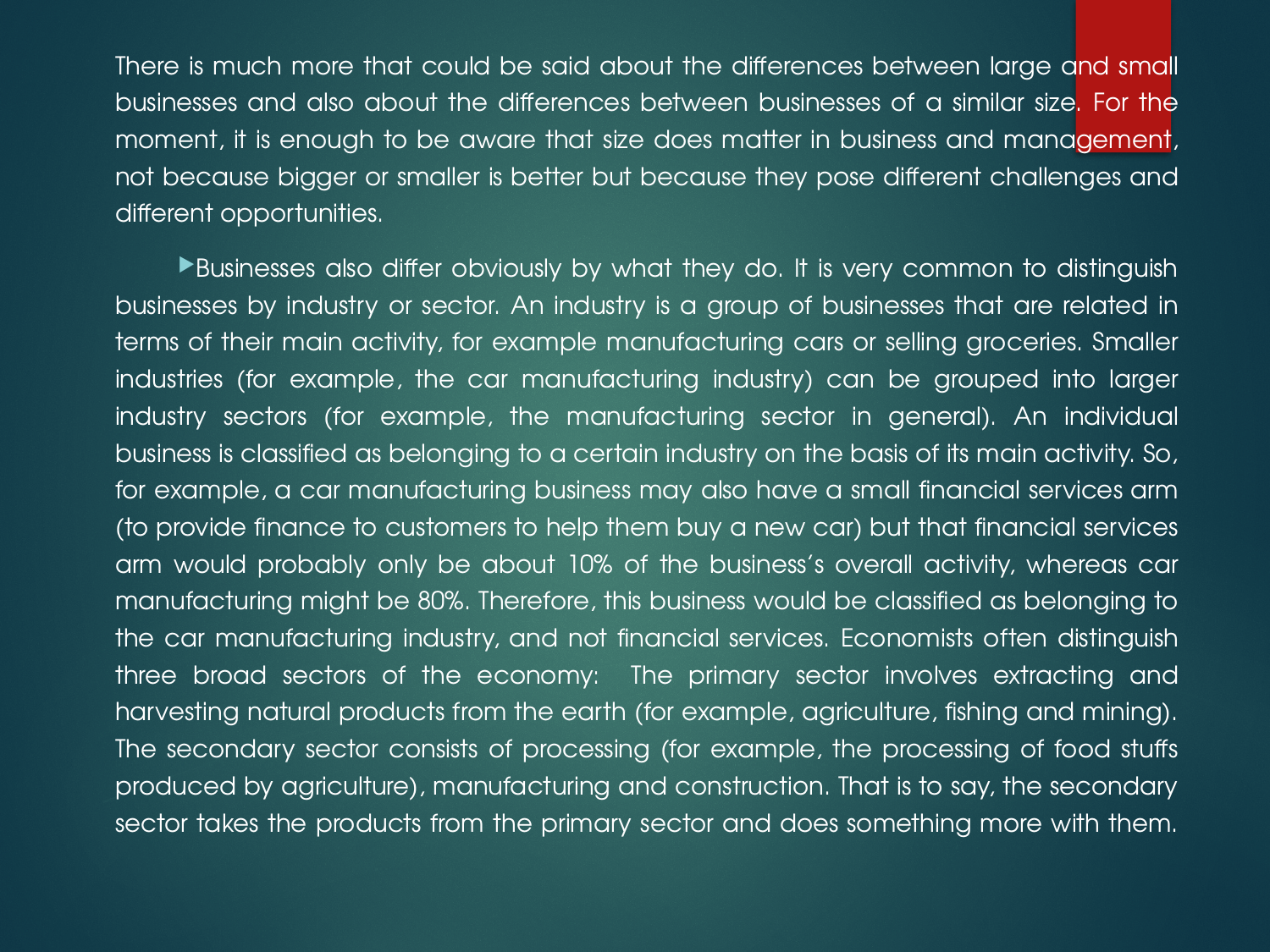

There is much more that could be said about the differences between large and small businesses and also about the differences between businesses of a similar size. For the moment, it is enough to be aware that size does matter in business and management, not because bigger or smaller is better but because they pose different challenges and different opportunities.
Businesses also differ obviously by what they do. It is very common to distinguish businesses by industry or sector. An industry is a group of businesses that are related in terms of their main activity, for example manufacturing cars or selling groceries. Smaller industries (for example, the car manufacturing industry) can be grouped into larger industry sectors (for example, the manufacturing sector in general). An individual business is classified as belonging to a certain industry on the basis of its main activity. So, for example, a car manufacturing business may also have a small financial services arm (to provide finance to customers to help them buy a new car) but that financial services arm would probably only be about 10% of the business’s overall activity, whereas car manufacturing might be 80%. Therefore, this business would be classified as belonging to the car manufacturing industry, and not financial services. Economists often distinguish three broad sectors of the economy:  The primary sector involves extracting and harvesting natural products from the earth (for example, agriculture, fishing and mining). The secondary sector consists of processing (for example, the processing of food stuffs produced by agriculture), manufacturing and construction. That is to say, the secondary sector takes the products from the primary sector and does something more with them.